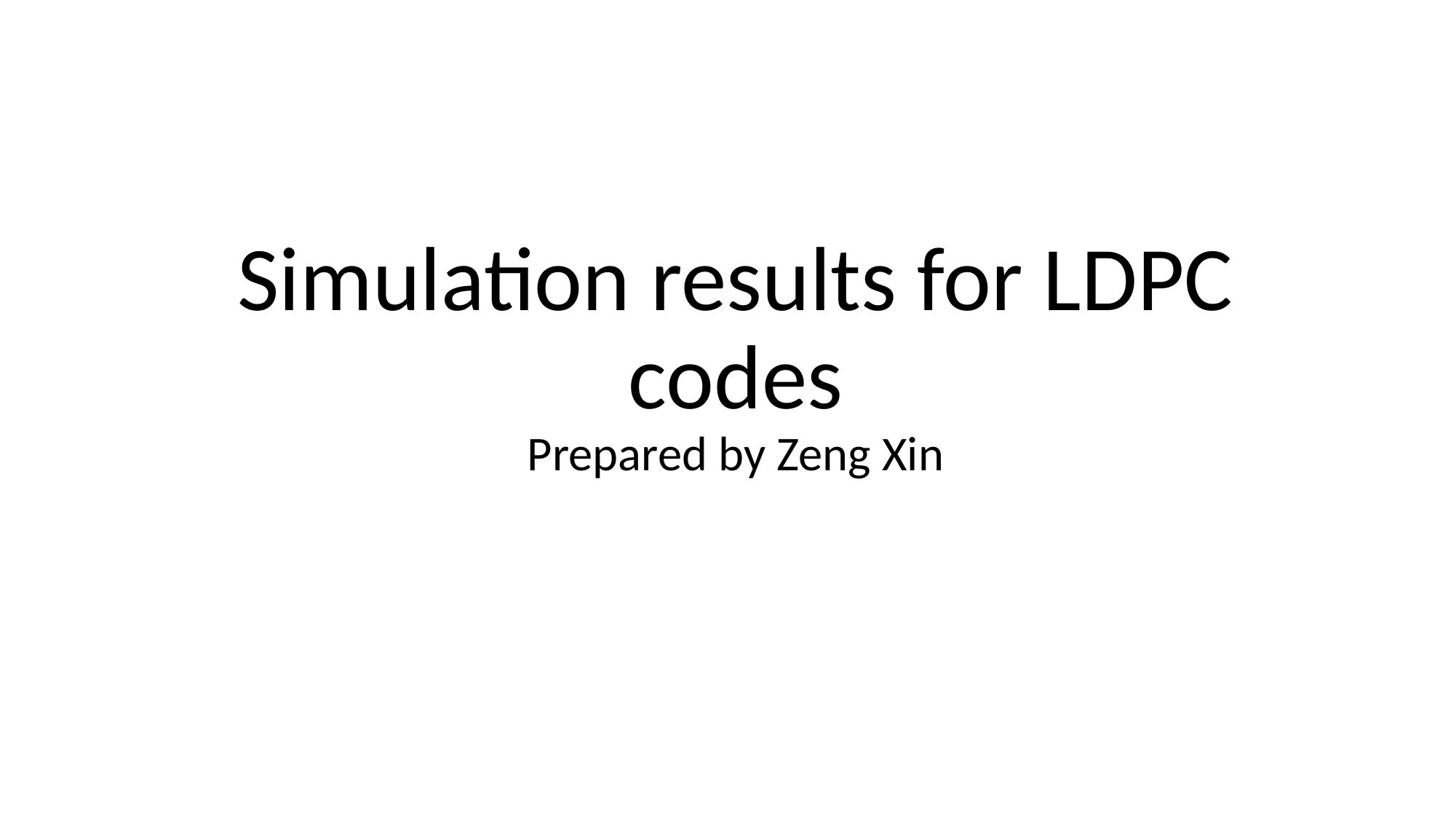

# Simulation results for LDPC codes Prepared by Zeng Xin